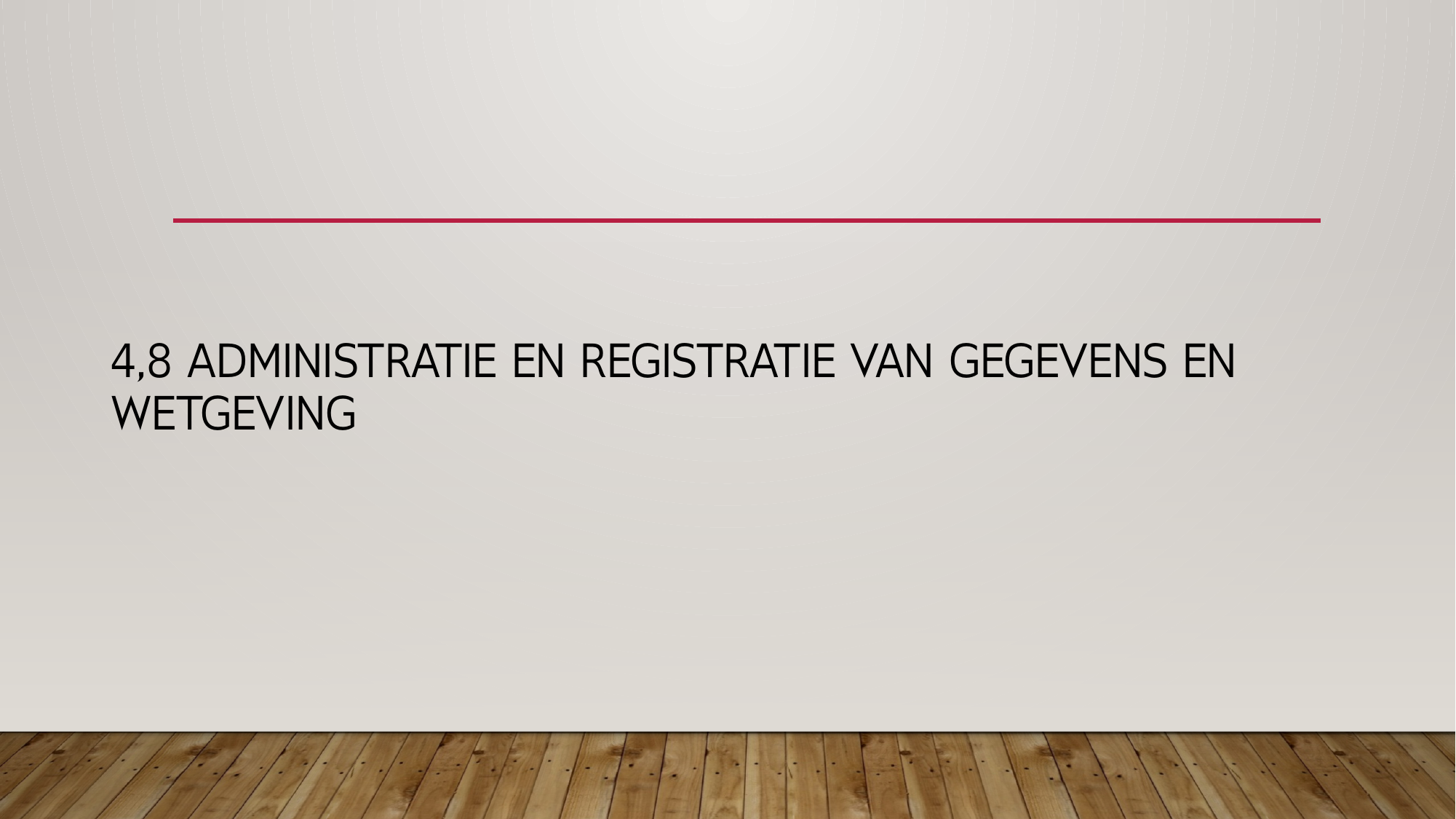

# 4,8 administratie en registratie van gegevens en wetgeving